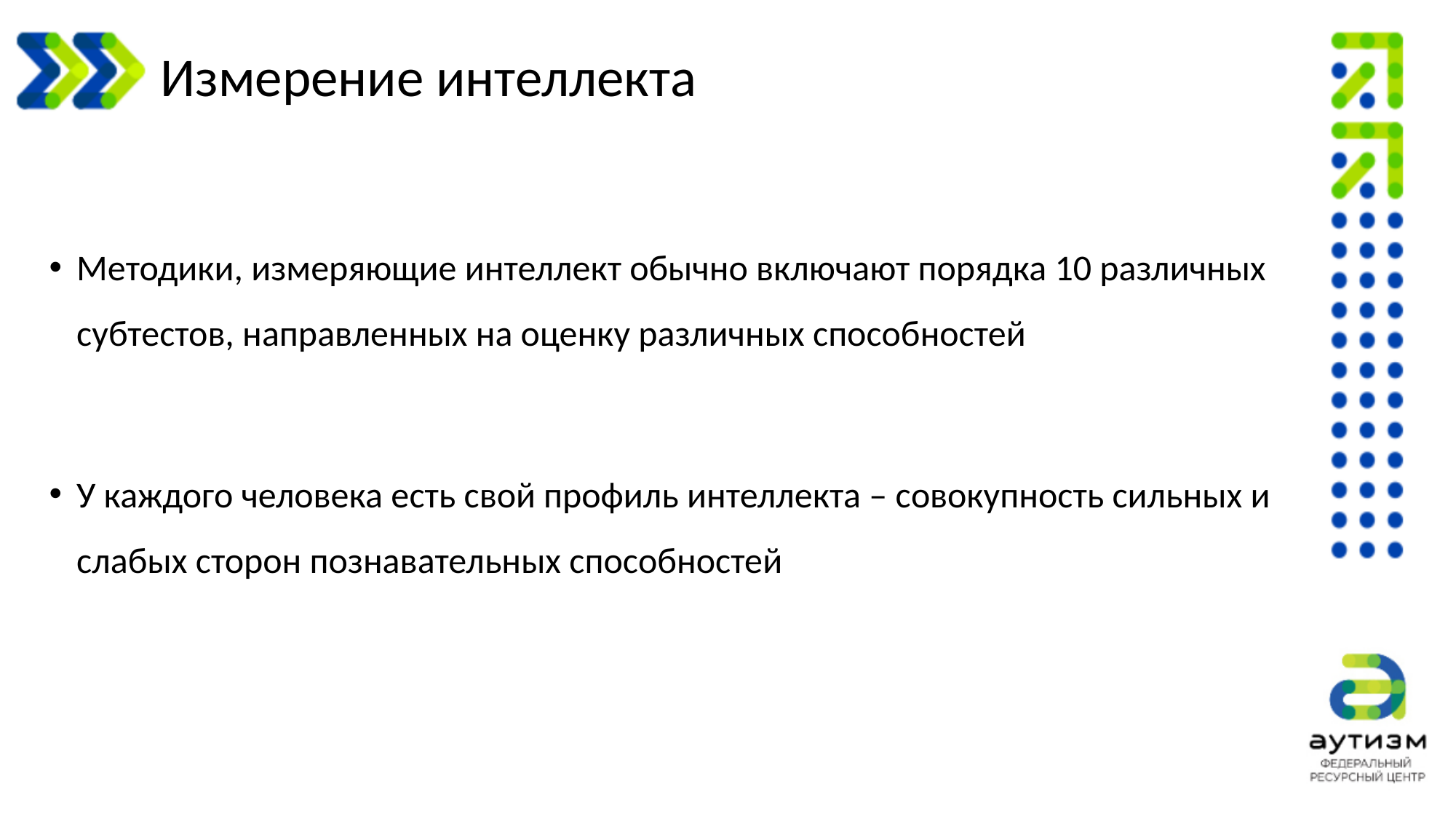

# Измерение интеллекта
Методики, измеряющие интеллект обычно включают порядка 10 различных субтестов, направленных на оценку различных способностей

У каждого человека есть свой профиль интеллекта – совокупность сильных и слабых сторон познавательных способностей